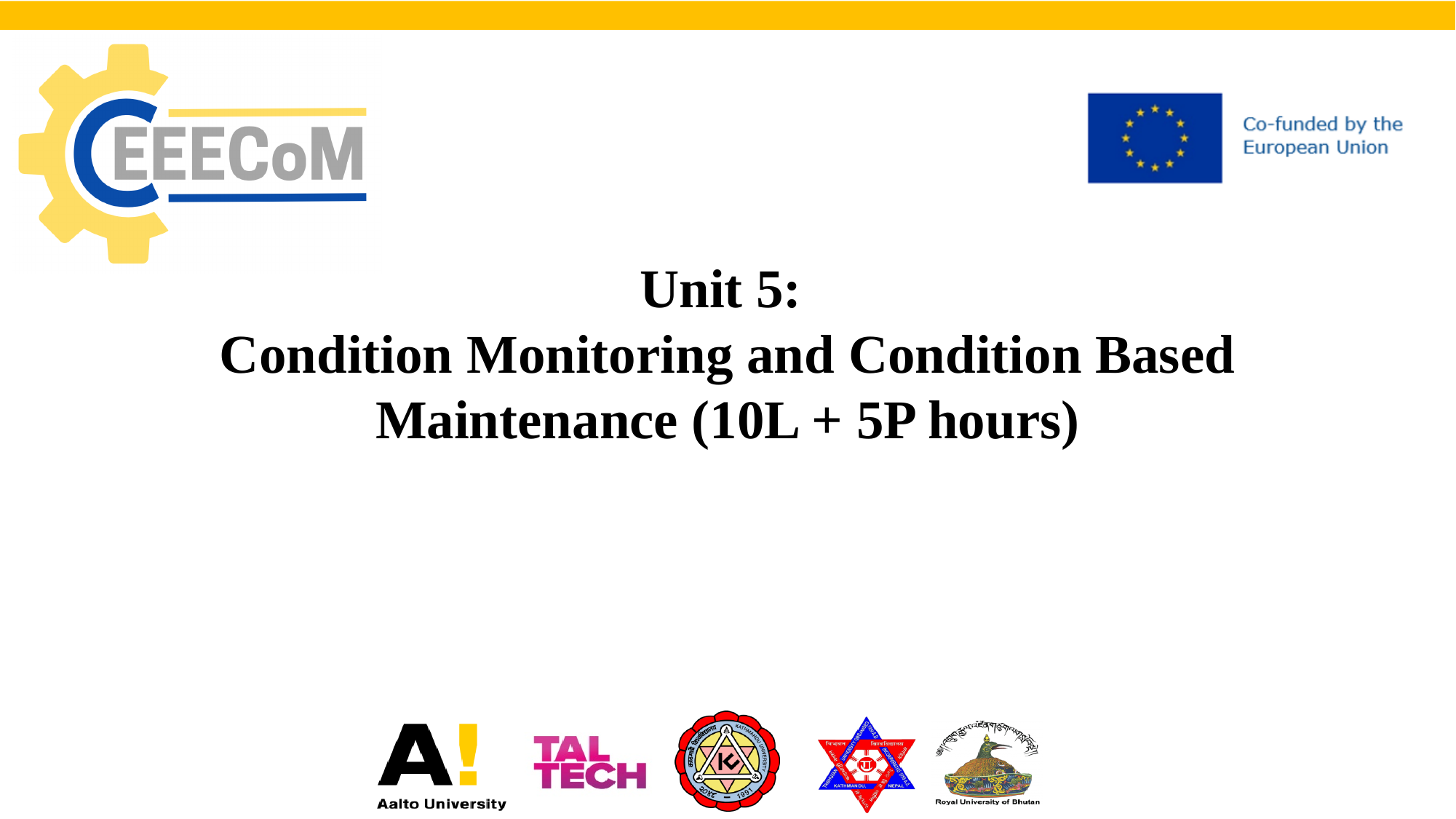

# Unit 5: Condition Monitoring and Condition Based Maintenance (10L + 5P hours)